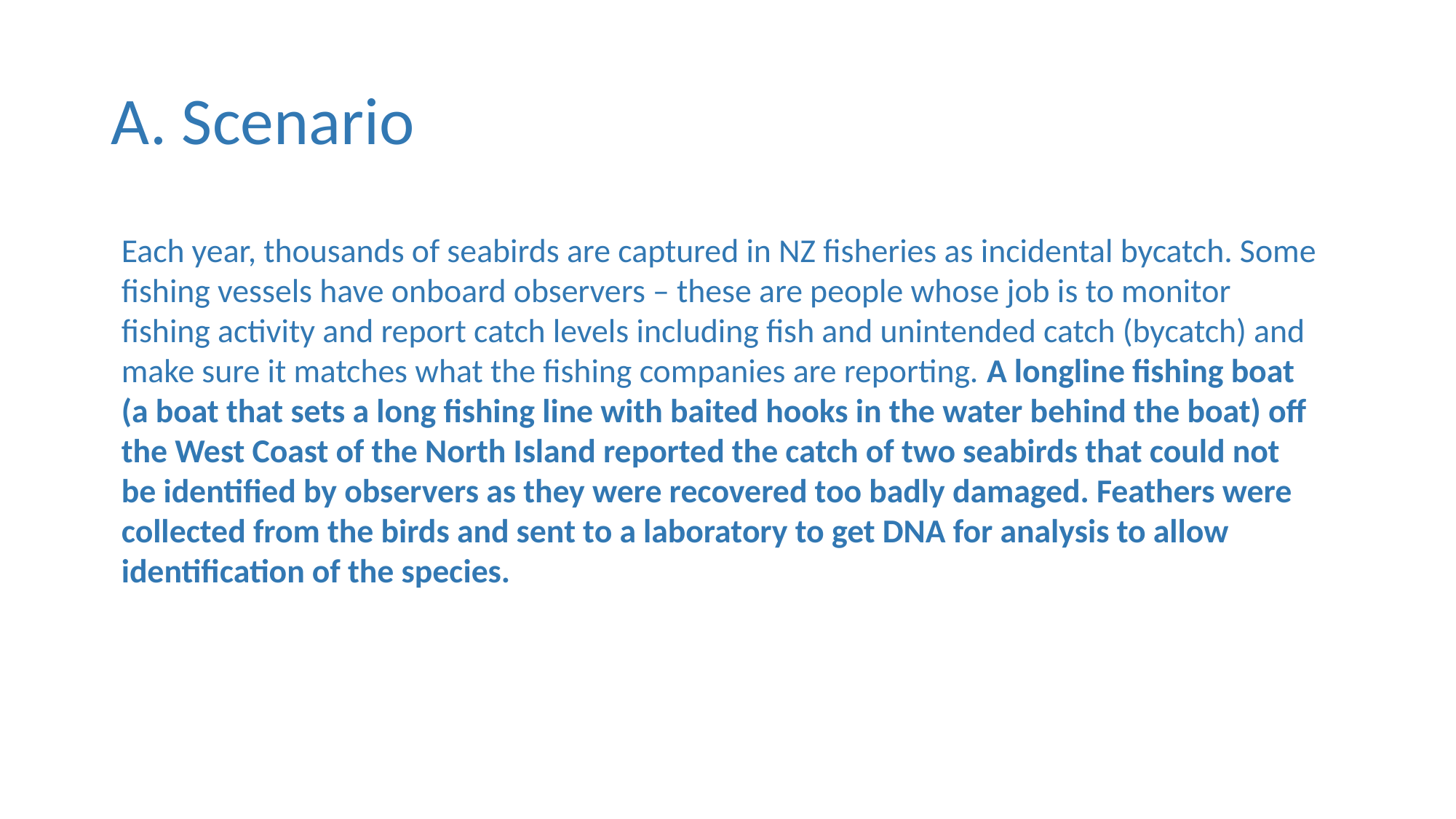

# A. Scenario
Each year, thousands of seabirds are captured in NZ fisheries as incidental bycatch. Some fishing vessels have onboard observers – these are people whose job is to monitor fishing activity and report catch levels including fish and unintended catch (bycatch) and make sure it matches what the fishing companies are reporting. A longline fishing boat (a boat that sets a long fishing line with baited hooks in the water behind the boat) off the West Coast of the North Island reported the catch of two seabirds that could not be identified by observers as they were recovered too badly damaged. Feathers were collected from the birds and sent to a laboratory to get DNA for analysis to allow identification of the species.